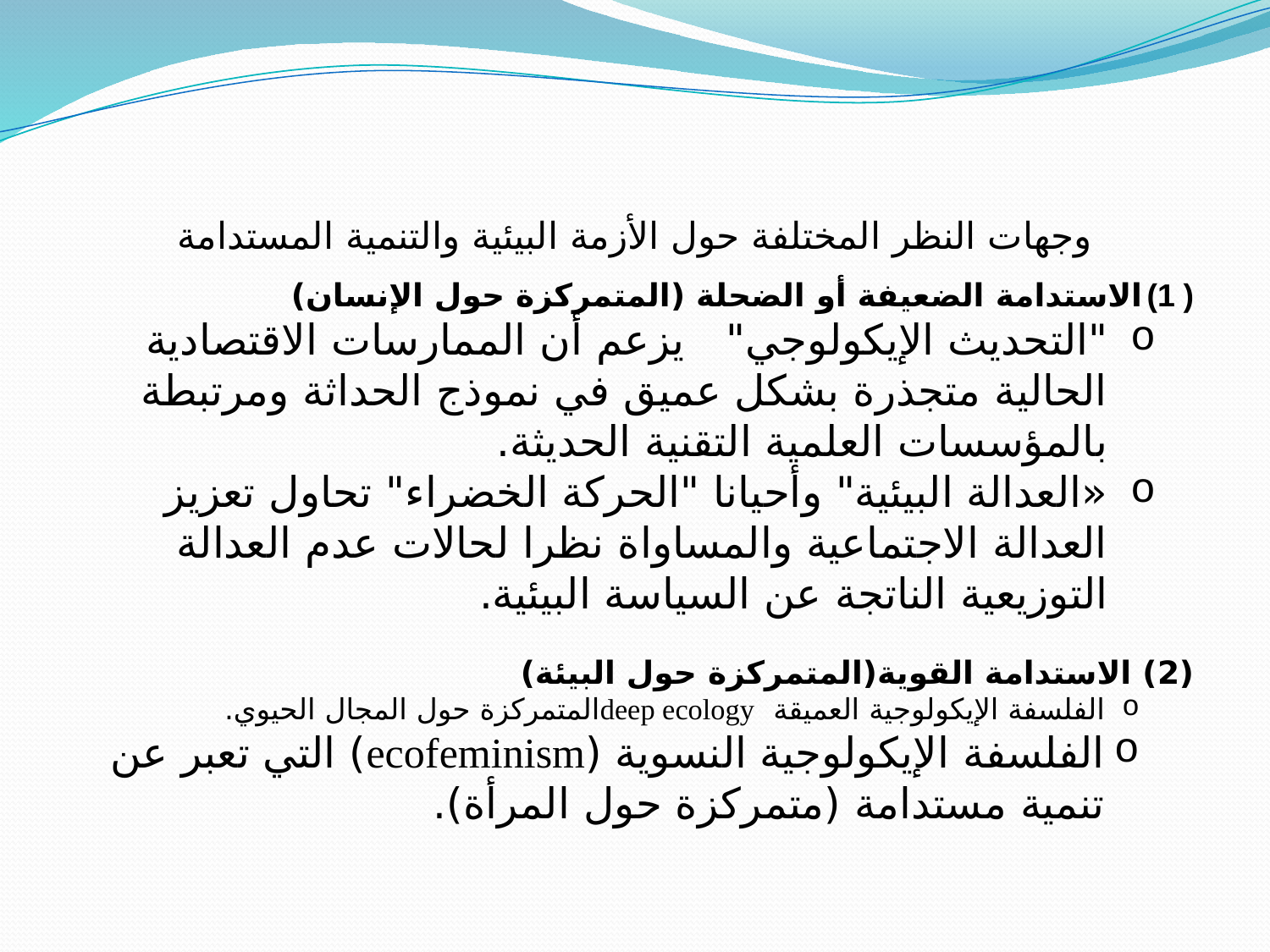

# وجهات النظر المختلفة حول الأزمة البيئية والتنمية المستدامة
الاستدامة الضعيفة أو الضحلة (المتمركزة حول الإنسان)
"التحديث الإيكولوجي"   يزعم أن الممارسات الاقتصادية الحالية متجذرة بشكل عميق في نموذج الحداثة ومرتبطة بالمؤسسات العلمية التقنية الحديثة.
«العدالة البيئية" وأحيانا "الحركة الخضراء" تحاول تعزيز العدالة الاجتماعية والمساواة نظرا لحالات عدم العدالة التوزيعية الناتجة عن السياسة البيئية.

(2) الاستدامة القوية(المتمركزة حول البيئة)
الفلسفة الإيكولوجية العميقة  deep ecologyالمتمركزة حول المجال الحيوي.
الفلسفة الإيكولوجية النسوية (ecofeminism) التي تعبر عن تنمية مستدامة (متمركزة حول المرأة).